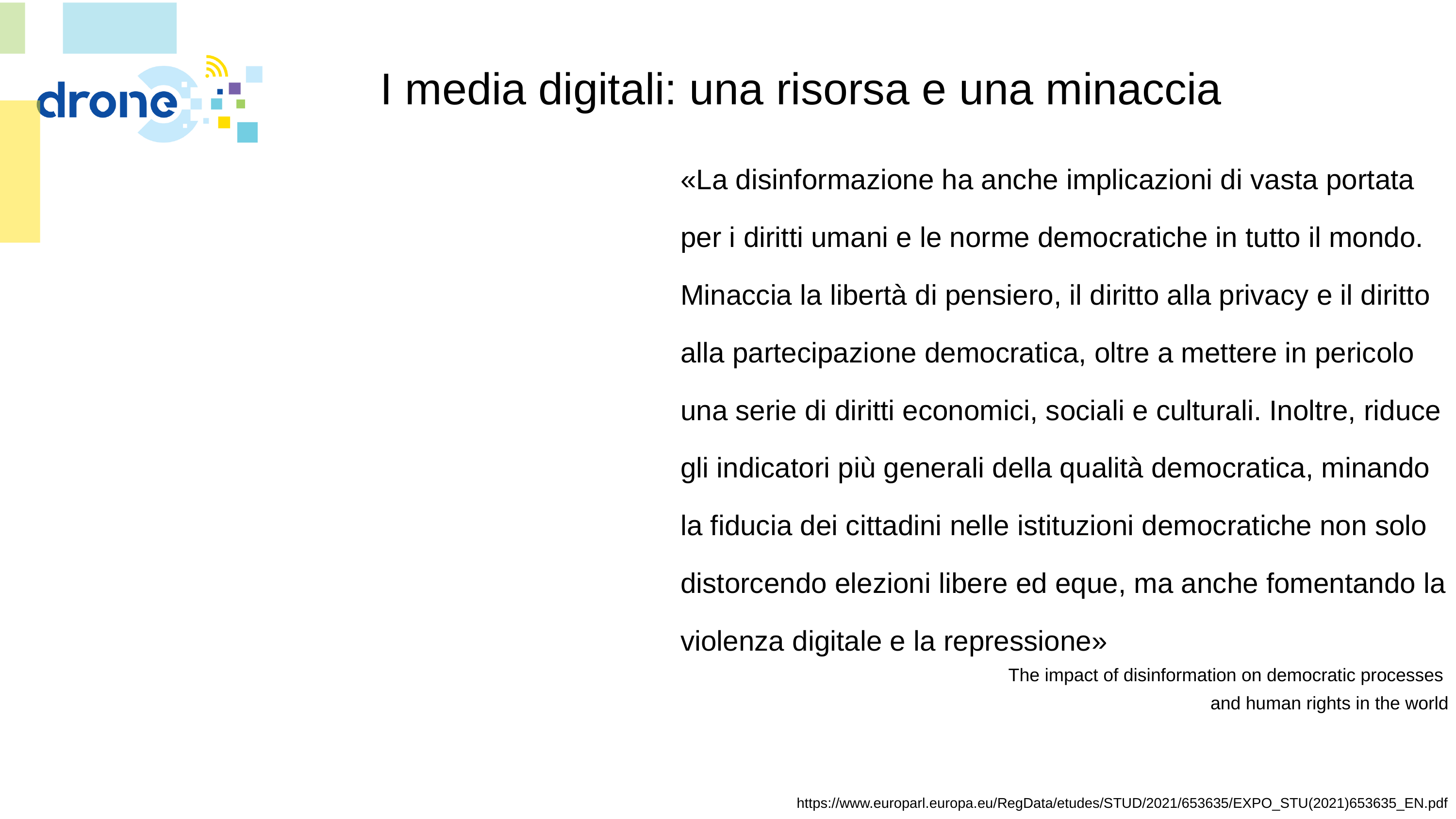

# I media digitali: una risorsa e una minaccia

«La disinformazione ha anche implicazioni di vasta portata per i diritti umani e le norme democratiche in tutto il mondo. Minaccia la libertà di pensiero, il diritto alla privacy e il diritto alla partecipazione democratica, oltre a mettere in pericolo una serie di diritti economici, sociali e culturali. Inoltre, riduce gli indicatori più generali della qualità democratica, minando la fiducia dei cittadini nelle istituzioni democratiche non solo distorcendo elezioni libere ed eque, ma anche fomentando la violenza digitale e la repressione»
The impact of disinformation on democratic processes
and human rights in the world

https://www.europarl.europa.eu/RegData/etudes/STUD/2021/653635/EXPO_STU(2021)653635_EN.pdf